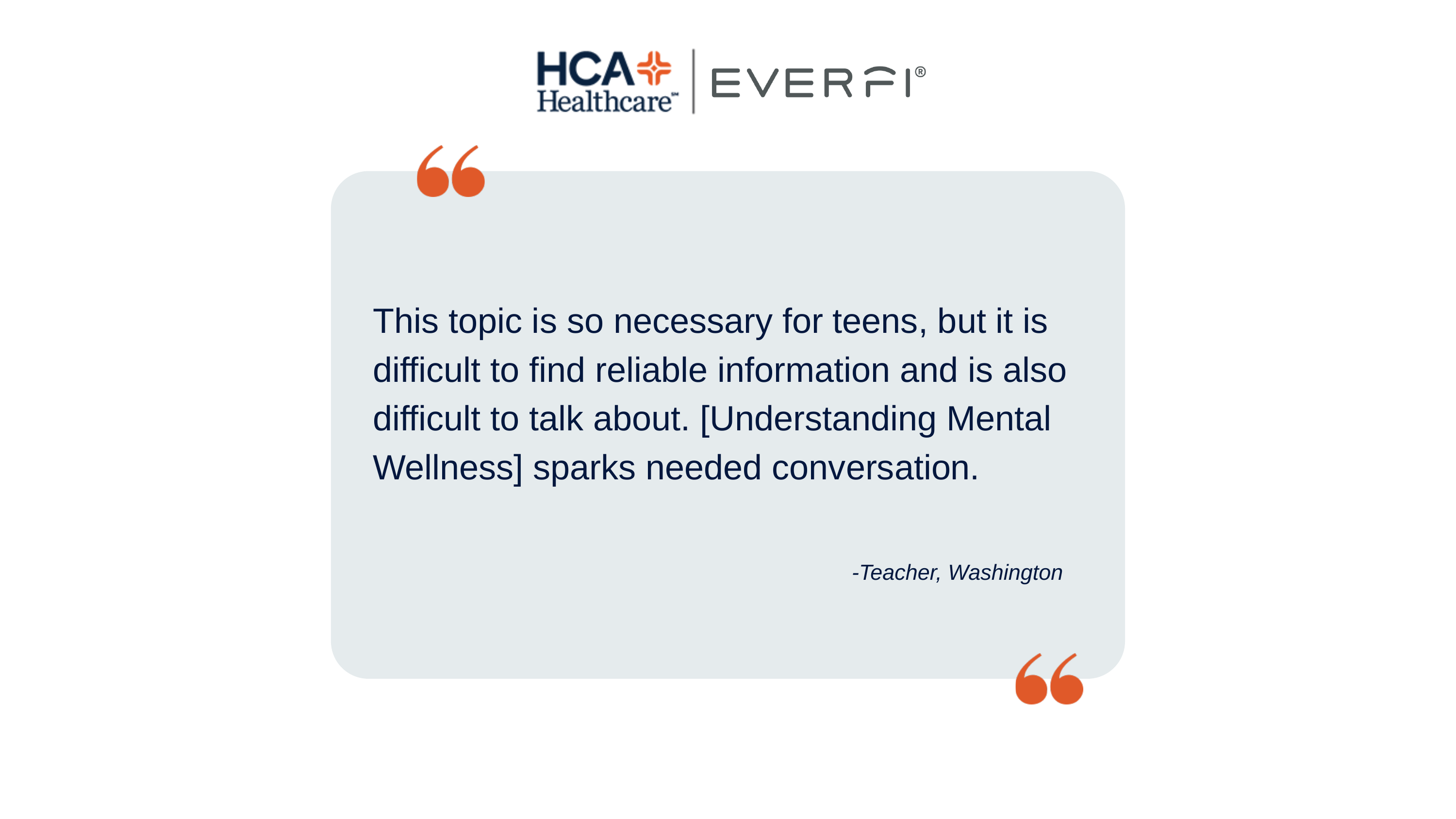

This topic is so necessary for teens, but it is difficult to find reliable information and is also difficult to talk about. [Understanding Mental Wellness] sparks needed conversation.
-Teacher, Washington